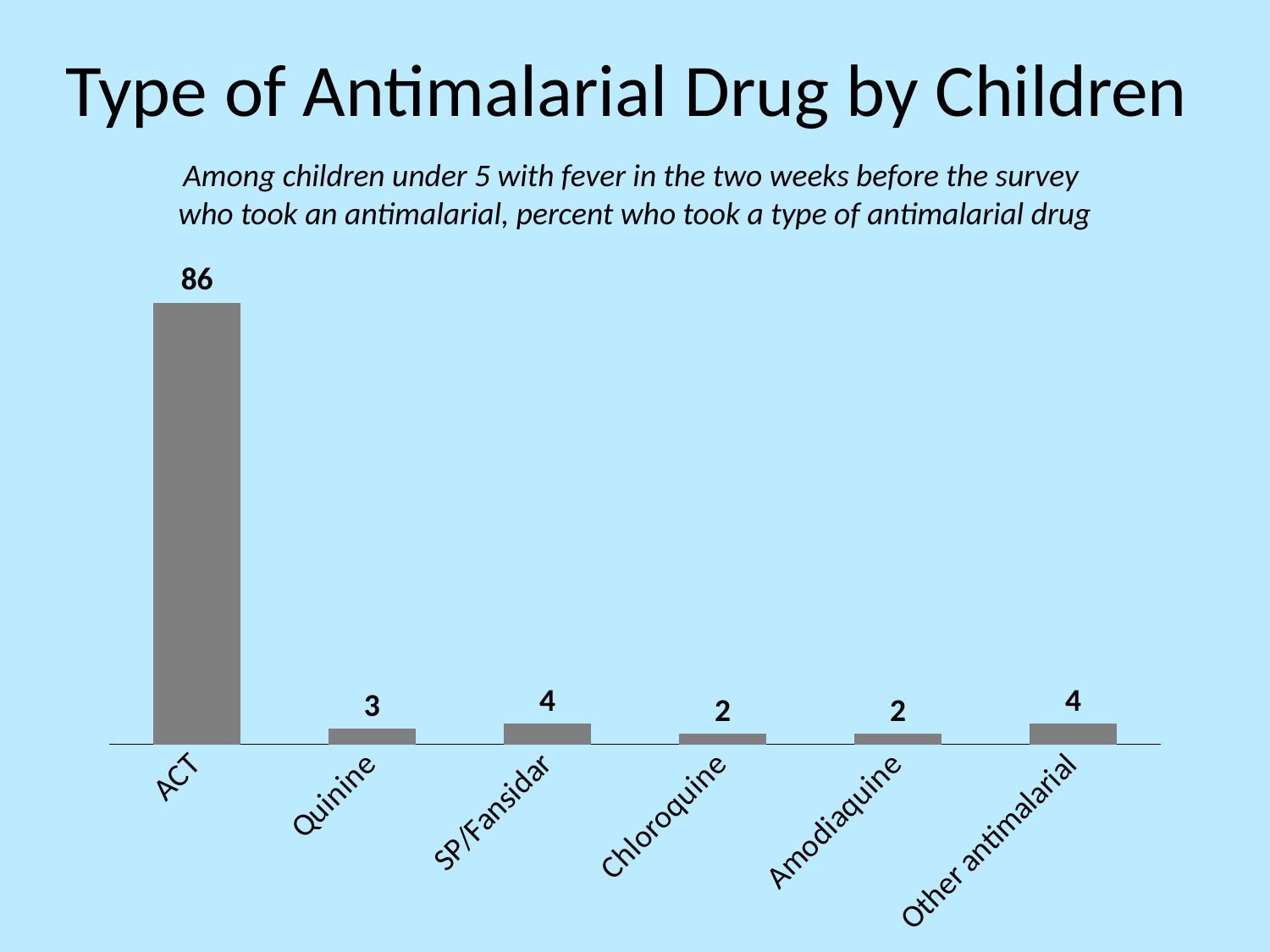

# Type of Antimalarial Drug by Children
Among children under 5 with fever in the two weeks before the survey
who took an antimalarial, percent who took a type of antimalarial drug

### Chart

| Category | Age in months |
|---|---|
| ACT | 86.0 |
| Quinine | 3.0 |
| SP/Fansidar | 4.0 |
| Chloroquine | 2.0 |
| Amodiaquine | 2.0 |
| Other antimalarial | 4.0 |